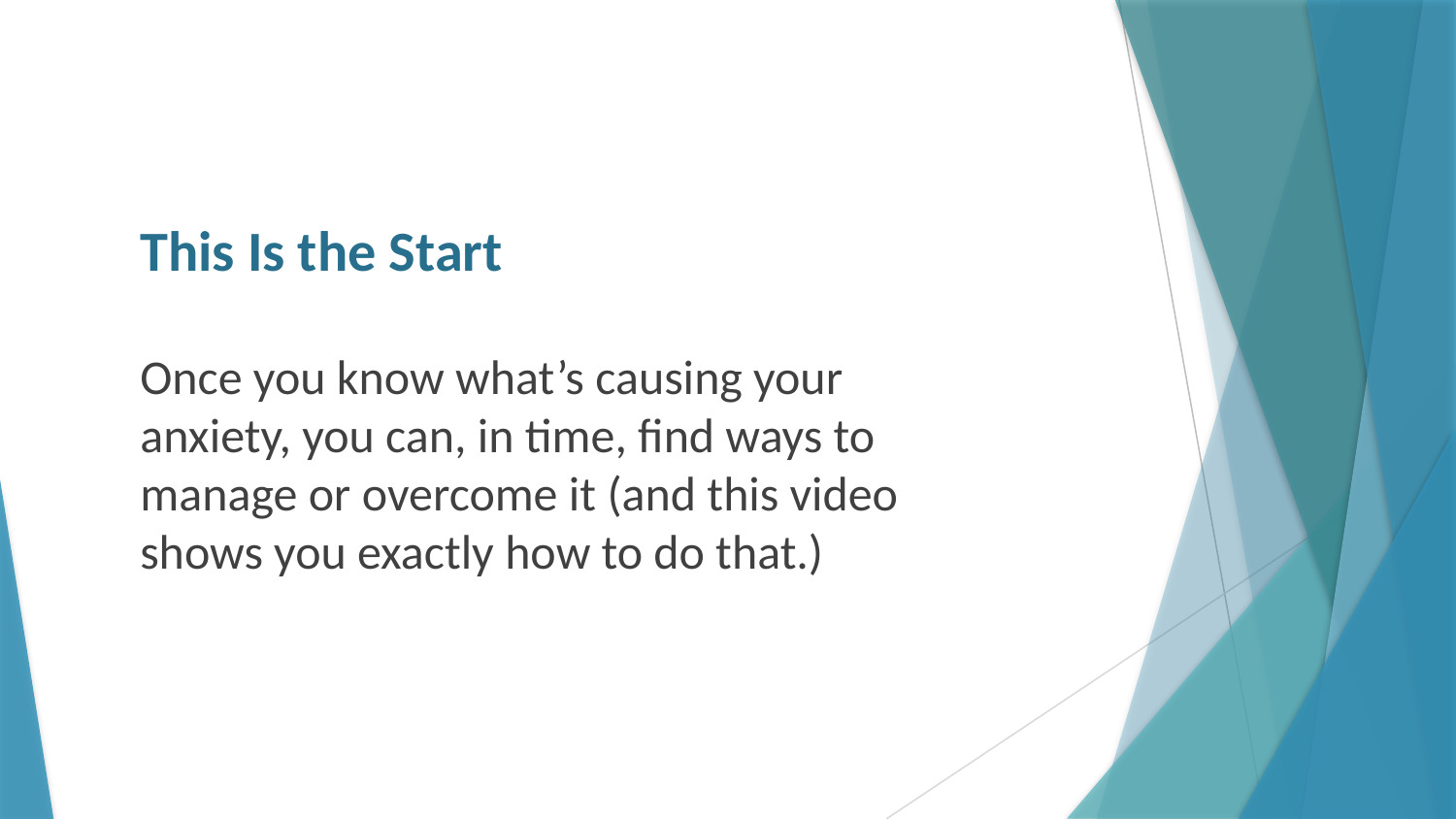

# This Is the Start
Once you know what’s causing your anxiety, you can, in time, find ways to manage or overcome it (and this video shows you exactly how to do that.)